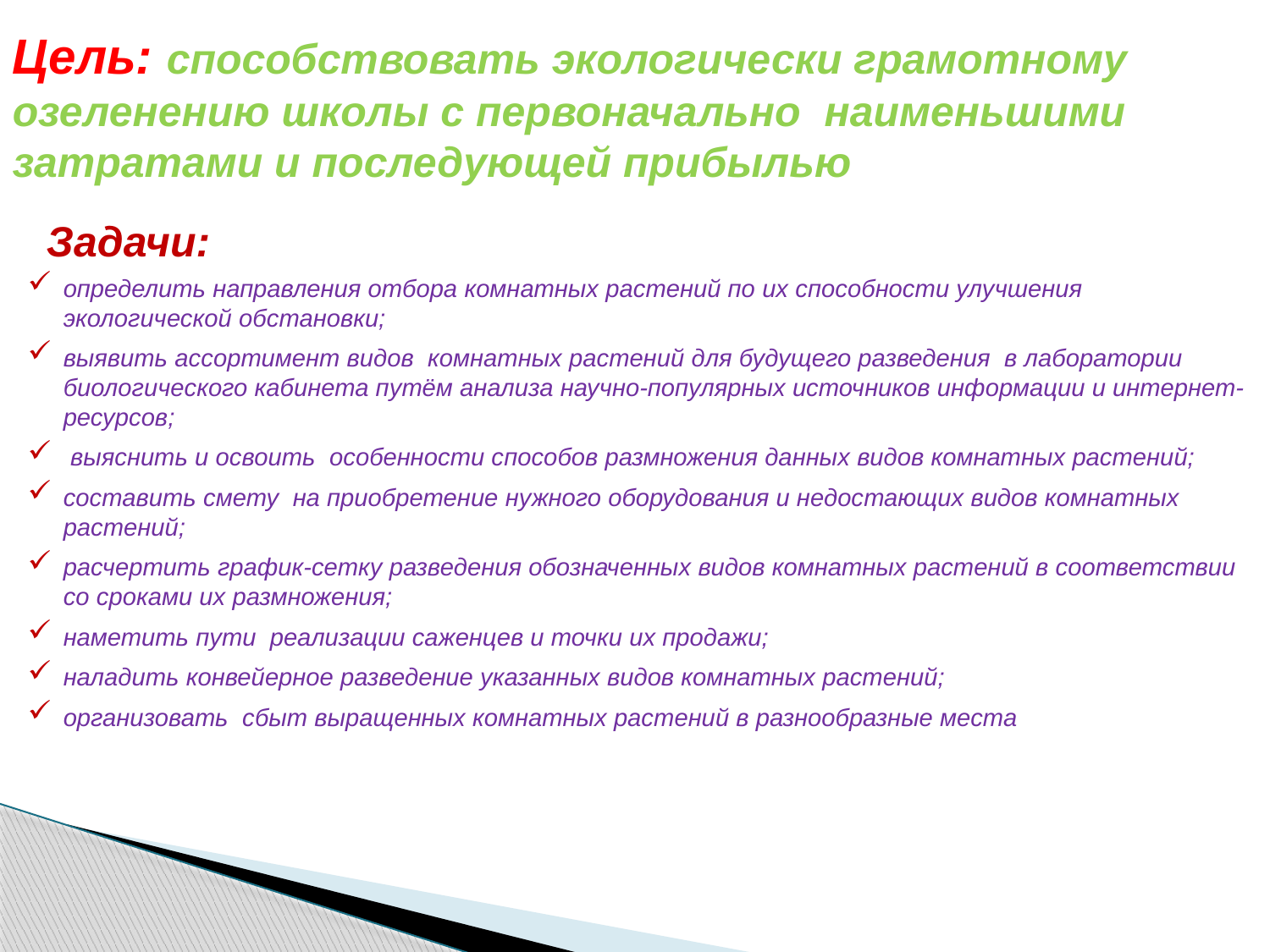

# Цель: способствовать экологически грамотному озеленению школы с первоначально  наименьшими затратами и последующей прибылью
Задачи:
определить направления отбора комнатных растений по их способности улучшения экологической обстановки;
выявить ассортимент видов  комнатных растений для будущего разведения  в лаборатории биологического кабинета путём анализа научно-популярных источников информации и интернет-ресурсов;
 выяснить и освоить  особенности способов размножения данных видов комнатных растений;
составить смету  на приобретение нужного оборудования и недостающих видов комнатных растений;
расчертить график-сетку разведения обозначенных видов комнатных растений в соответствии со сроками их размножения;
наметить пути  реализации саженцев и точки их продажи;
наладить конвейерное разведение указанных видов комнатных растений;
организовать  сбыт выращенных комнатных растений в разнообразные места